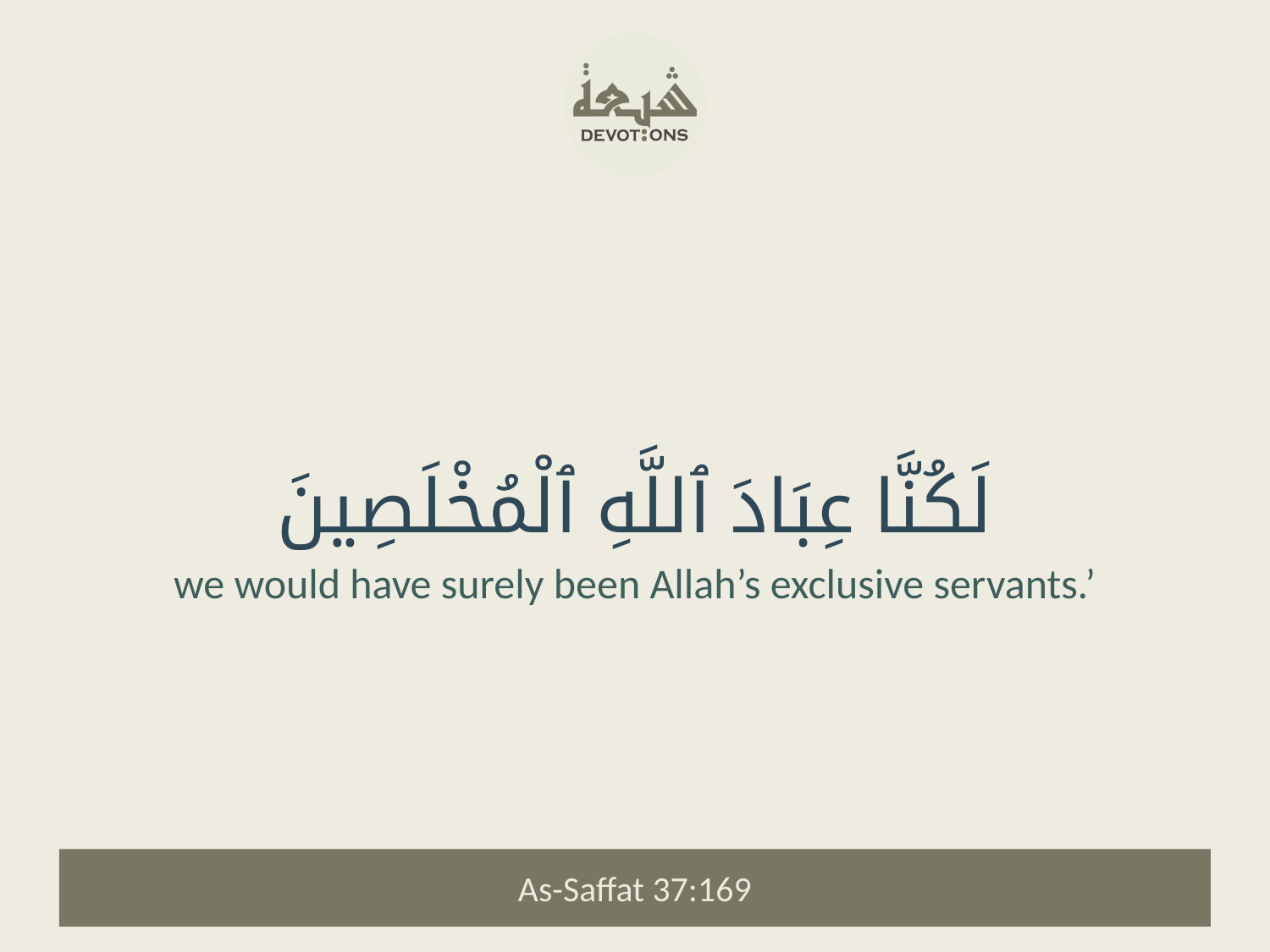

لَكُنَّا عِبَادَ ٱللَّهِ ٱلْمُخْلَصِينَ
we would have surely been Allah’s exclusive servants.’
As-Saffat 37:169